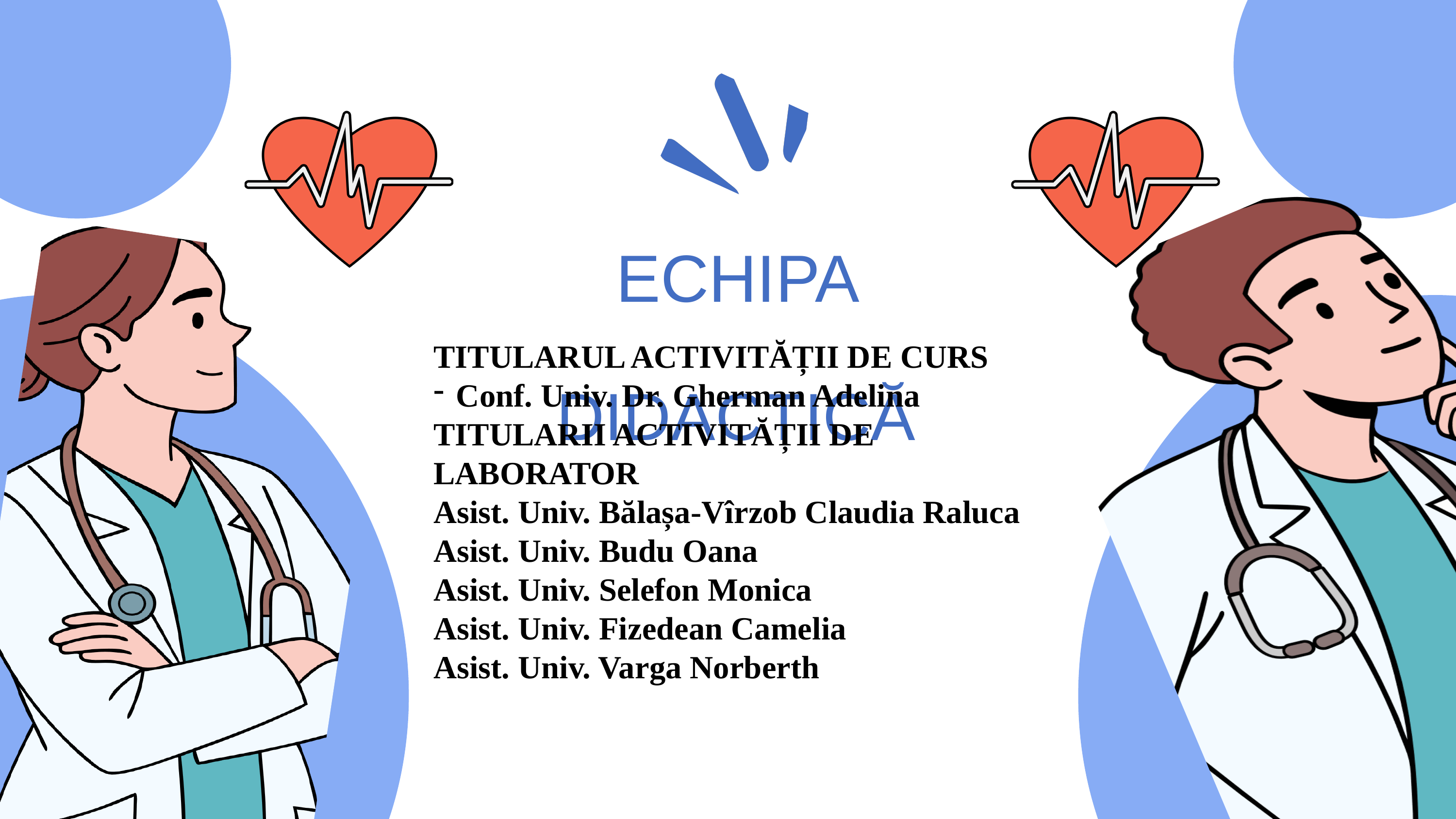

ECHIPA DIDACTICĂ

TITULARUL ACTIVITĂȚII DE CURS
Conf. Univ. Dr. Gherman Adelina
TITULARII ACTIVITĂȚII DE LABORATOR
Asist. Univ. Bălașa-Vîrzob Claudia Raluca
Asist. Univ. Budu Oana
Asist. Univ. Selefon Monica
Asist. Univ. Fizedean Camelia
Asist. Univ. Varga Norberth